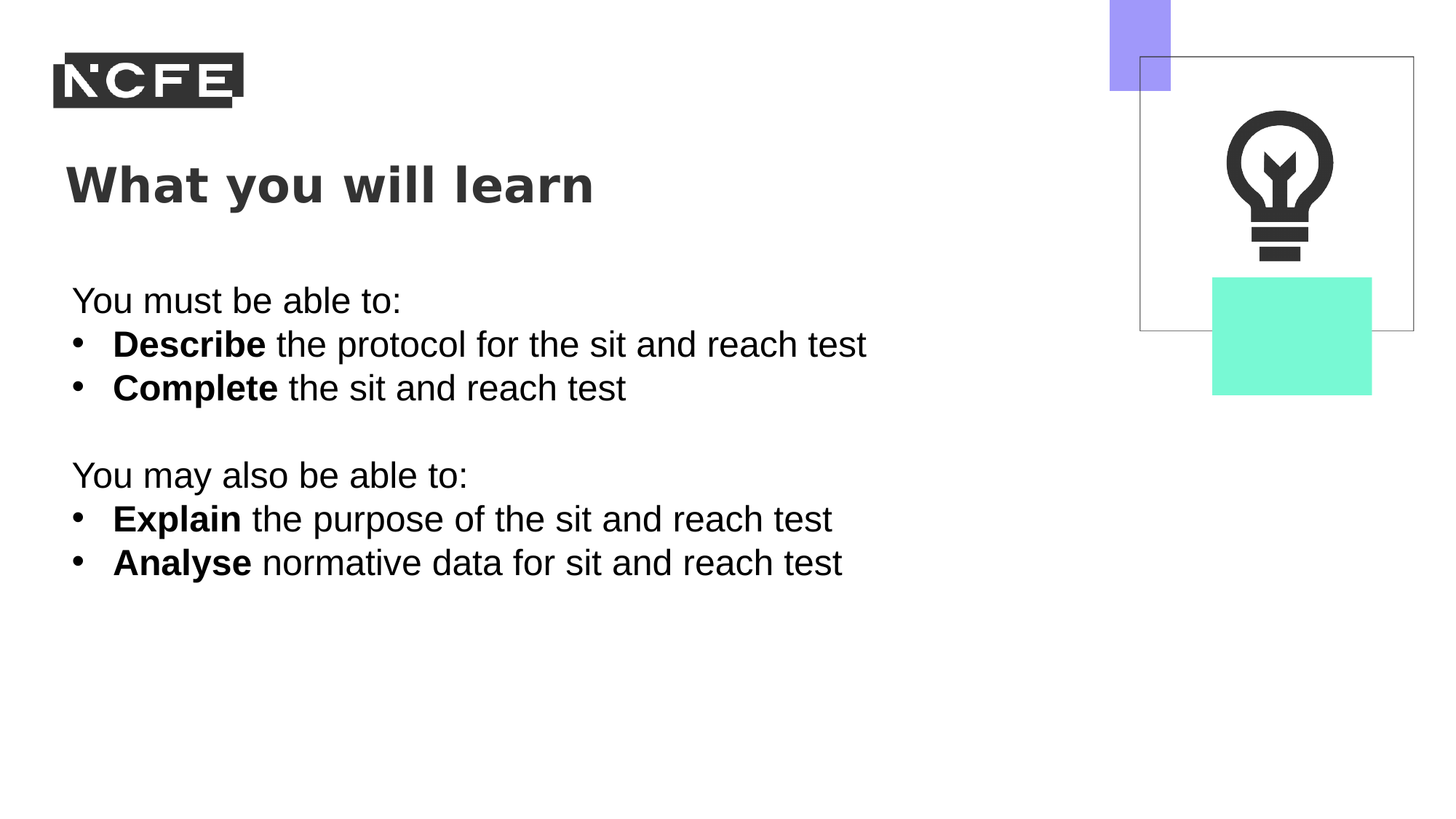

You must be able to:
Describe the protocol for the sit and reach test
Complete the sit and reach test

You may also be able to:
Explain the purpose of the sit and reach test
Analyse normative data for sit and reach test